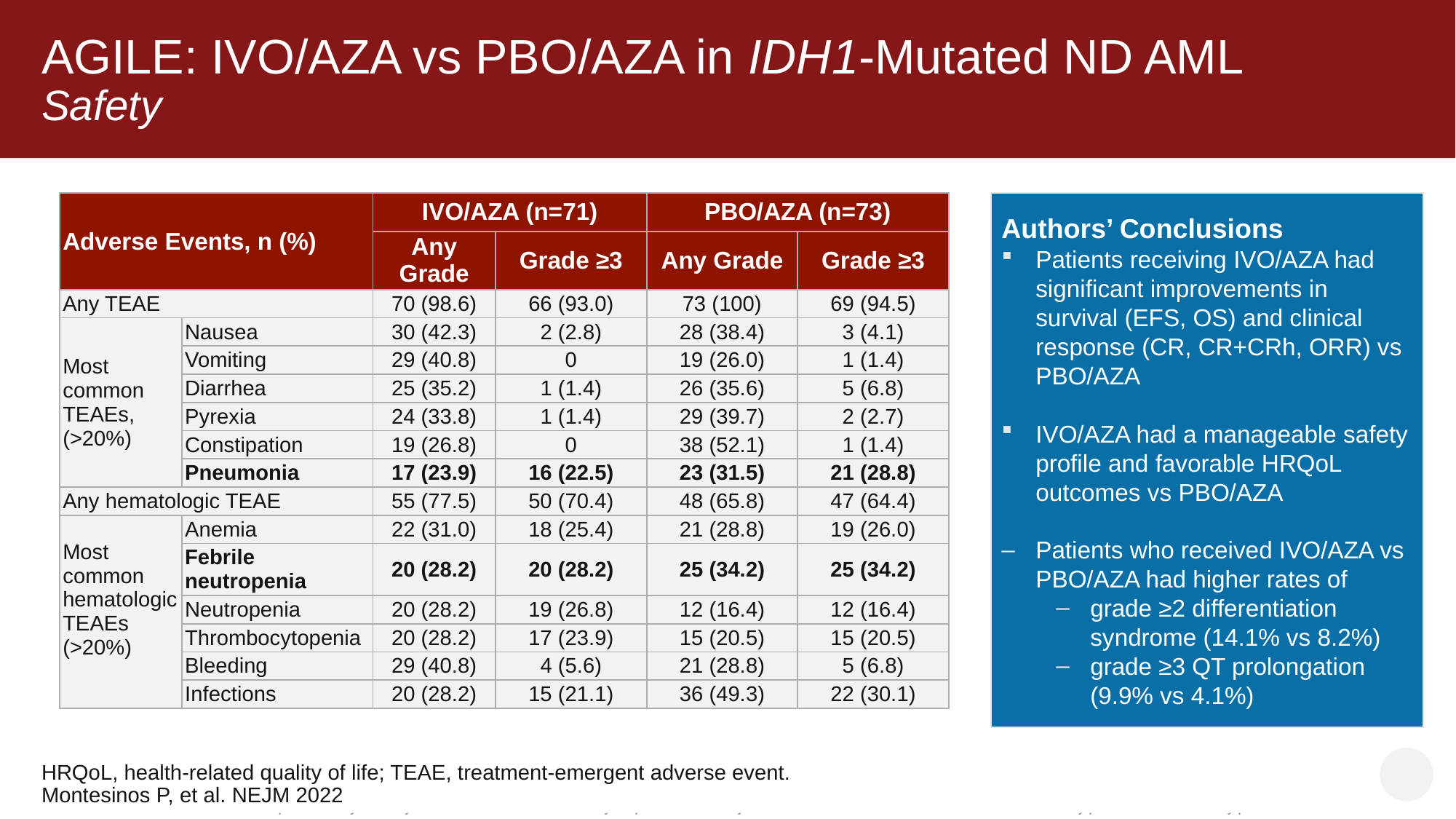

# AGILE: IVO/AZA vs PBO/AZA in IDH1-Mutated ND AML Safety
Authors’ Conclusions
Patients receiving IVO/AZA had significant improvements in survival (EFS, OS) and clinical response (CR, CR+CRh, ORR) vs PBO/AZA

IVO/AZA had a manageable safety profile and favorable HRQoL outcomes vs PBO/AZA

Patients who received IVO/AZA vs PBO/AZA had higher rates of
grade ≥2 differentiation syndrome (14.1% vs 8.2%)
grade ≥3 QT prolongation (9.9% vs 4.1%)
| Adverse Events, n (%) | Adverse Events, n (%) | IVO/AZA (n=71) |  | PBO/AZA (n=73) |  |
| --- | --- | --- | --- | --- | --- |
|  |  | Any Grade | Grade ≥3 | Any Grade | Grade ≥3 |
| Any TEAE | Any TEAE | 70 (98.6) | 66 (93.0) | 73 (100) | 69 (94.5) |
| Most common TEAEs, (>20%) | Nausea | 30 (42.3) | 2 (2.8) | 28 (38.4) | 3 (4.1) |
|  | Vomiting | 29 (40.8) | 0 | 19 (26.0) | 1 (1.4) |
|  | Diarrhea | 25 (35.2) | 1 (1.4) | 26 (35.6) | 5 (6.8) |
|  | Pyrexia | 24 (33.8) | 1 (1.4) | 29 (39.7) | 2 (2.7) |
|  | Constipation | 19 (26.8) | 0 | 38 (52.1) | 1 (1.4) |
|  | Pneumonia | 17 (23.9) | 16 (22.5) | 23 (31.5) | 21 (28.8) |
| Any hematologic TEAE |  | 55 (77.5) | 50 (70.4) | 48 (65.8) | 47 (64.4) |
| Most common hematologic TEAEs (>20%) | Anemia | 22 (31.0) | 18 (25.4) | 21 (28.8) | 19 (26.0) |
|  | Febrile neutropenia | 20 (28.2) | 20 (28.2) | 25 (34.2) | 25 (34.2) |
|  | Neutropenia | 20 (28.2) | 19 (26.8) | 12 (16.4) | 12 (16.4) |
|  | Thrombocytopenia | 20 (28.2) | 17 (23.9) | 15 (20.5) | 15 (20.5) |
|  | Bleeding | 29 (40.8) | 4 (5.6) | 21 (28.8) | 5 (6.8) |
|  | Infections | 20 (28.2) | 15 (21.1) | 36 (49.3) | 22 (30.1) |

HRQoL, health-related quality of life; TEAE, treatment-emergent adverse event.
Montesinos P, et al. NEJM 2022